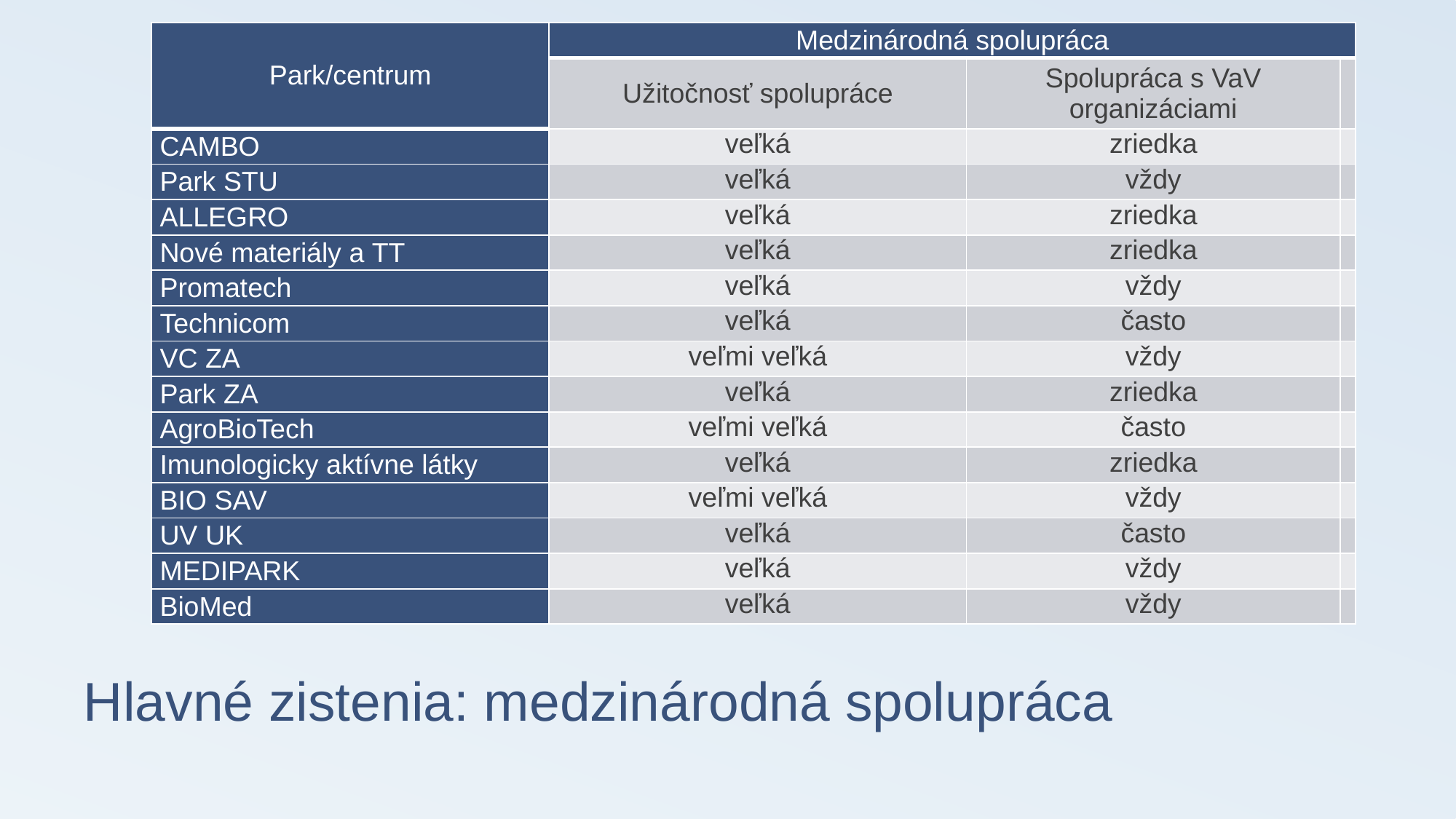

| Park/centrum | Medzinárodná spolupráca |  |  |
| --- | --- | --- | --- |
|  | Užitočnosť spolupráce | Spolupráca s VaV organizáciami |  |
| CAMBO | veľká | zriedka |  |
| Park STU | veľká | vždy |  |
| ALLEGRO | veľká | zriedka |  |
| Nové materiály a TT | veľká | zriedka |  |
| Promatech | veľká | vždy |  |
| Technicom | veľká | často |  |
| VC ZA | veľmi veľká | vždy |  |
| Park ZA | veľká | zriedka |  |
| AgroBioTech | veľmi veľká | často |  |
| Imunologicky aktívne látky | veľká | zriedka |  |
| BIO SAV | veľmi veľká | vždy |  |
| UV UK | veľká | často |  |
| MEDIPARK | veľká | vždy |  |
| BioMed | veľká | vždy |  |
# Hlavné zistenia: medzinárodná spolupráca